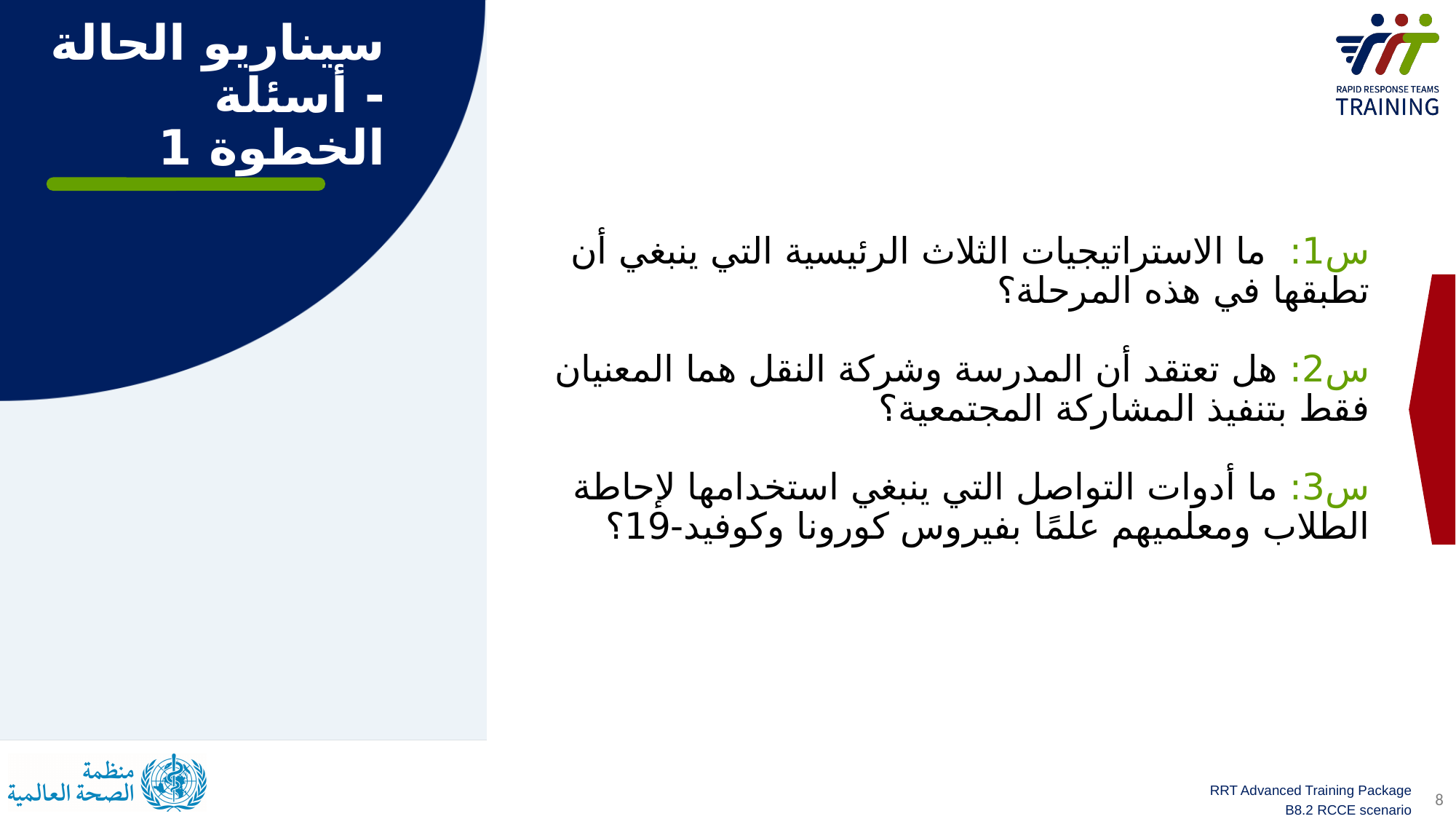

سيناريو الحالة - أسئلة الخطوة 1
س1:  ما الاستراتيجيات الثلاث الرئيسية التي ينبغي أن تطبقها في هذه المرحلة؟

س2: هل تعتقد أن المدرسة وشركة النقل هما المعنيان فقط بتنفيذ المشاركة المجتمعية؟

س3: ما أدوات التواصل التي ينبغي استخدامها لإحاطة الطلاب ومعلميهم علمًا بفيروس كورونا وكوفيد-19؟